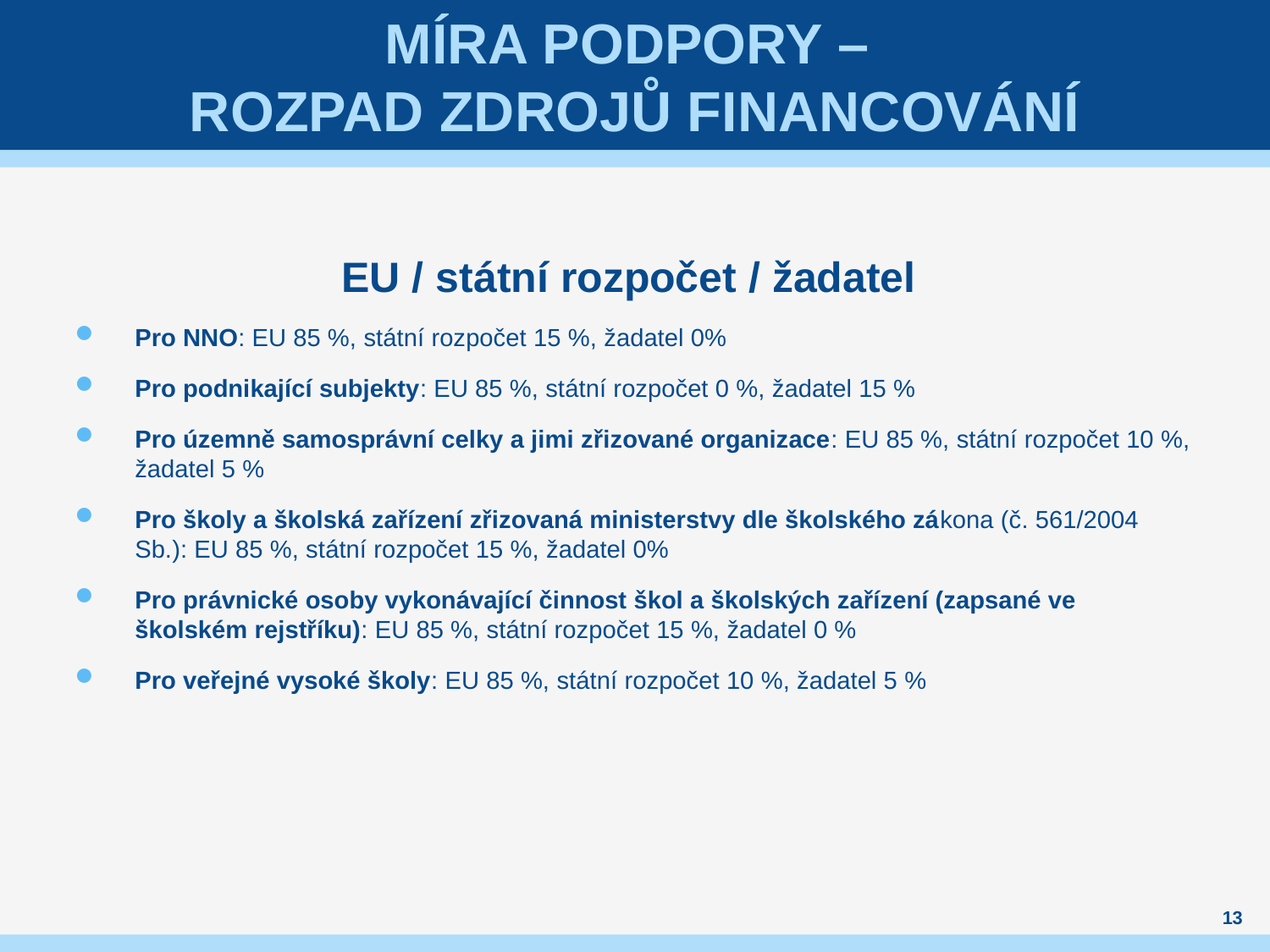

# Míra podpory – rozpad zdrojů financování
EU / státní rozpočet / žadatel
Pro NNO: EU 85 %, státní rozpočet 15 %, žadatel 0%
Pro podnikající subjekty: EU 85 %, státní rozpočet 0 %, žadatel 15 %
Pro územně samosprávní celky a jimi zřizované organizace: EU 85 %, státní rozpočet 10 %, žadatel 5 %
Pro školy a školská zařízení zřizovaná ministerstvy dle školského zákona (č. 561/2004 Sb.): EU 85 %, státní rozpočet 15 %, žadatel 0%
Pro právnické osoby vykonávající činnost škol a školských zařízení (zapsané ve školském rejstříku): EU 85 %, státní rozpočet 15 %, žadatel 0 %
Pro veřejné vysoké školy: EU 85 %, státní rozpočet 10 %, žadatel 5 %

13